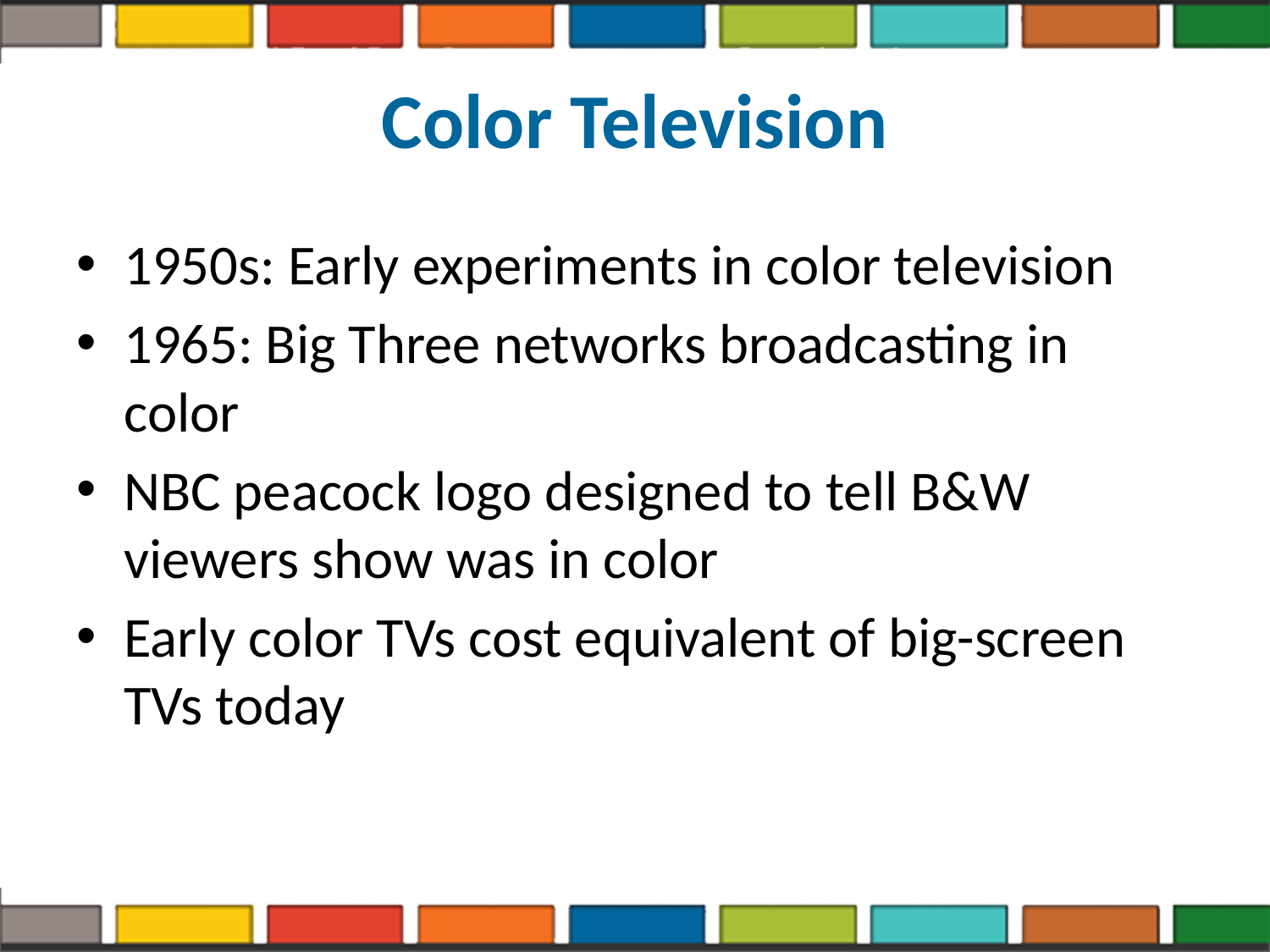

# Color Television
1950s: Early experiments in color television
1965: Big Three networks broadcasting in color
NBC peacock logo designed to tell B&W viewers show was in color
Early color TVs cost equivalent of big-screen TVs today